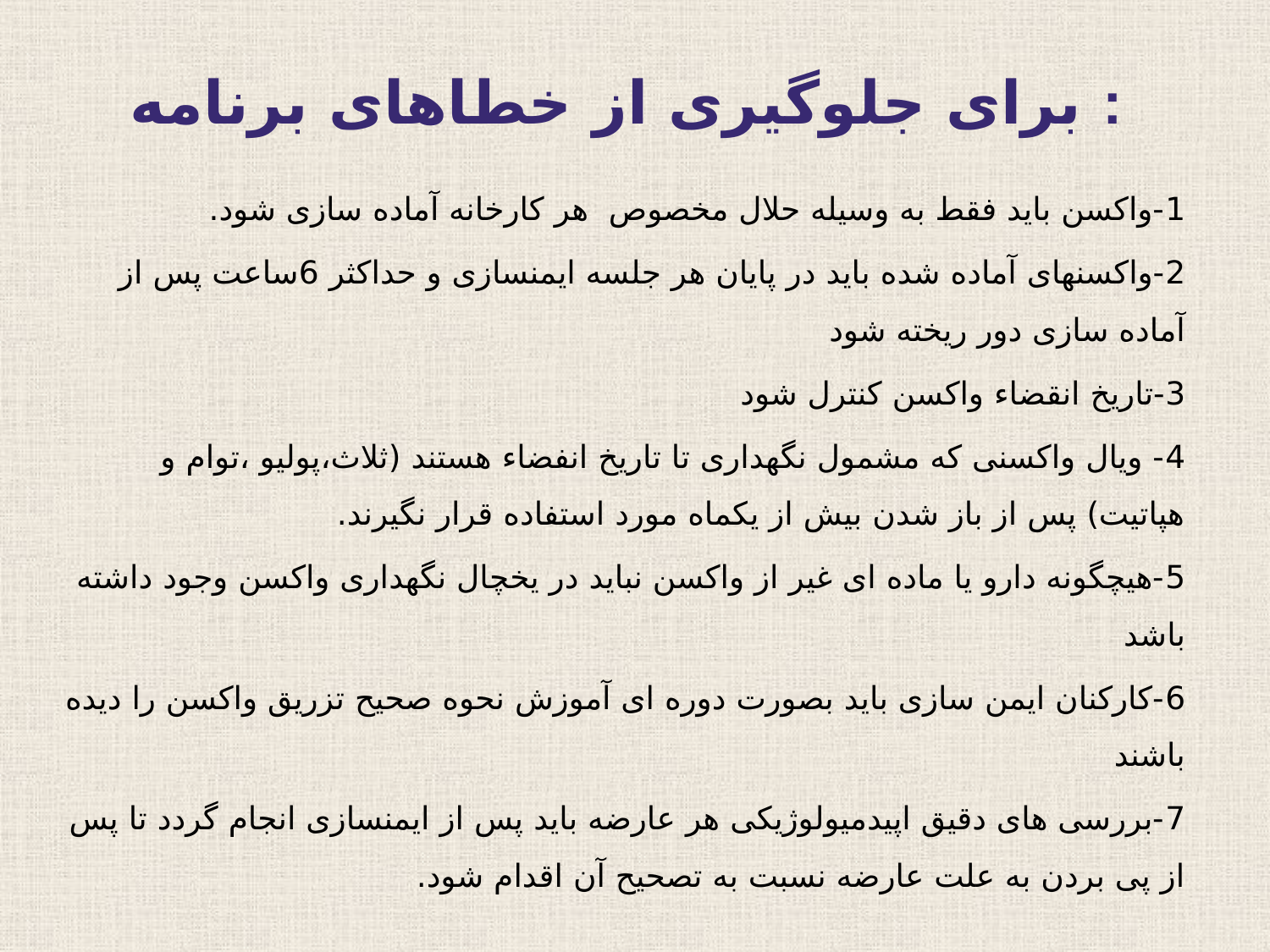

# برای جلوگیری از خطاهای برنامه :

1-واکسن باید فقط به وسیله حلال مخصوص  هر کارخانه آماده سازی شود.
2-واکسنهای آماده شده باید در پایان هر جلسه ایمنسازی و حداکثر 6ساعت پس از آماده سازی دور ریخته شود
3-تاریخ انقضاء واکسن کنترل شود
4- ویال واکسنی که مشمول نگهداری تا تاریخ انفضاء هستند (ثلاث،پولیو ،توام و هپاتیت) پس از باز شدن بیش از یکماه مورد استفاده قرار نگیرند.
5-هیچگونه دارو یا ماده ای غیر از واکسن نباید در یخچال نگهداری واکسن وجود داشته باشد
6-کارکنان ایمن سازی باید بصورت دوره ای آموزش نحوه صحیح تزریق واکسن را دیده باشند
7-بررسی های دقیق اپیدمیولوژیکی هر عارضه باید پس از ایمنسازی انجام گردد تا پس از پی بردن به علت عارضه نسبت به تصحیح آن اقدام شود.